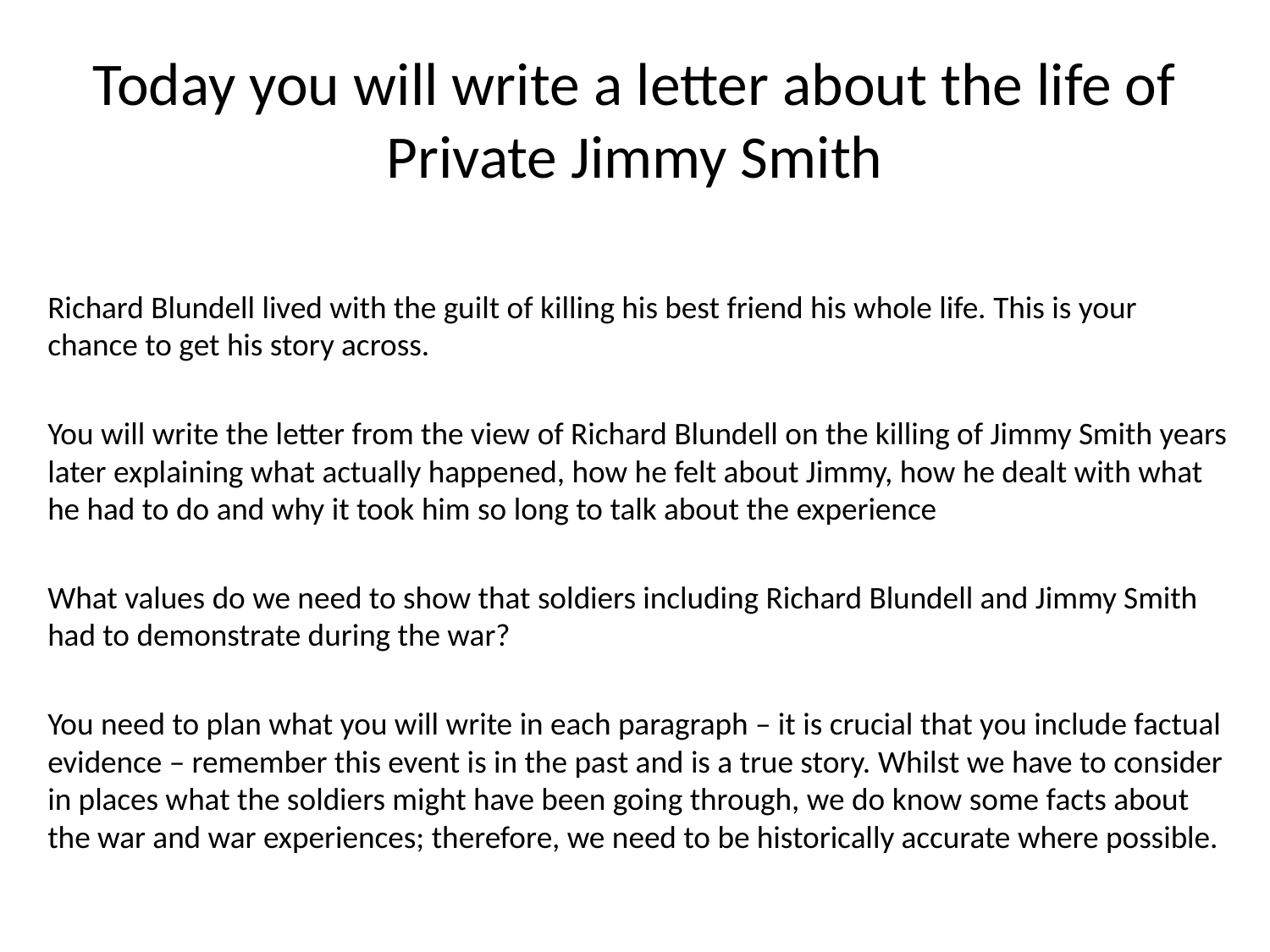

# Today you will write a letter about the life of Private Jimmy Smith

Richard Blundell lived with the guilt of killing his best friend his whole life. This is your chance to get his story across.

You will write the letter from the view of Richard Blundell on the killing of Jimmy Smith years later explaining what actually happened, how he felt about Jimmy, how he dealt with what he had to do and why it took him so long to talk about the experience

What values do we need to show that soldiers including Richard Blundell and Jimmy Smith had to demonstrate during the war?

You need to plan what you will write in each paragraph – it is crucial that you include factual evidence – remember this event is in the past and is a true story. Whilst we have to consider in places what the soldiers might have been going through, we do know some facts about the war and war experiences; therefore, we need to be historically accurate where possible.